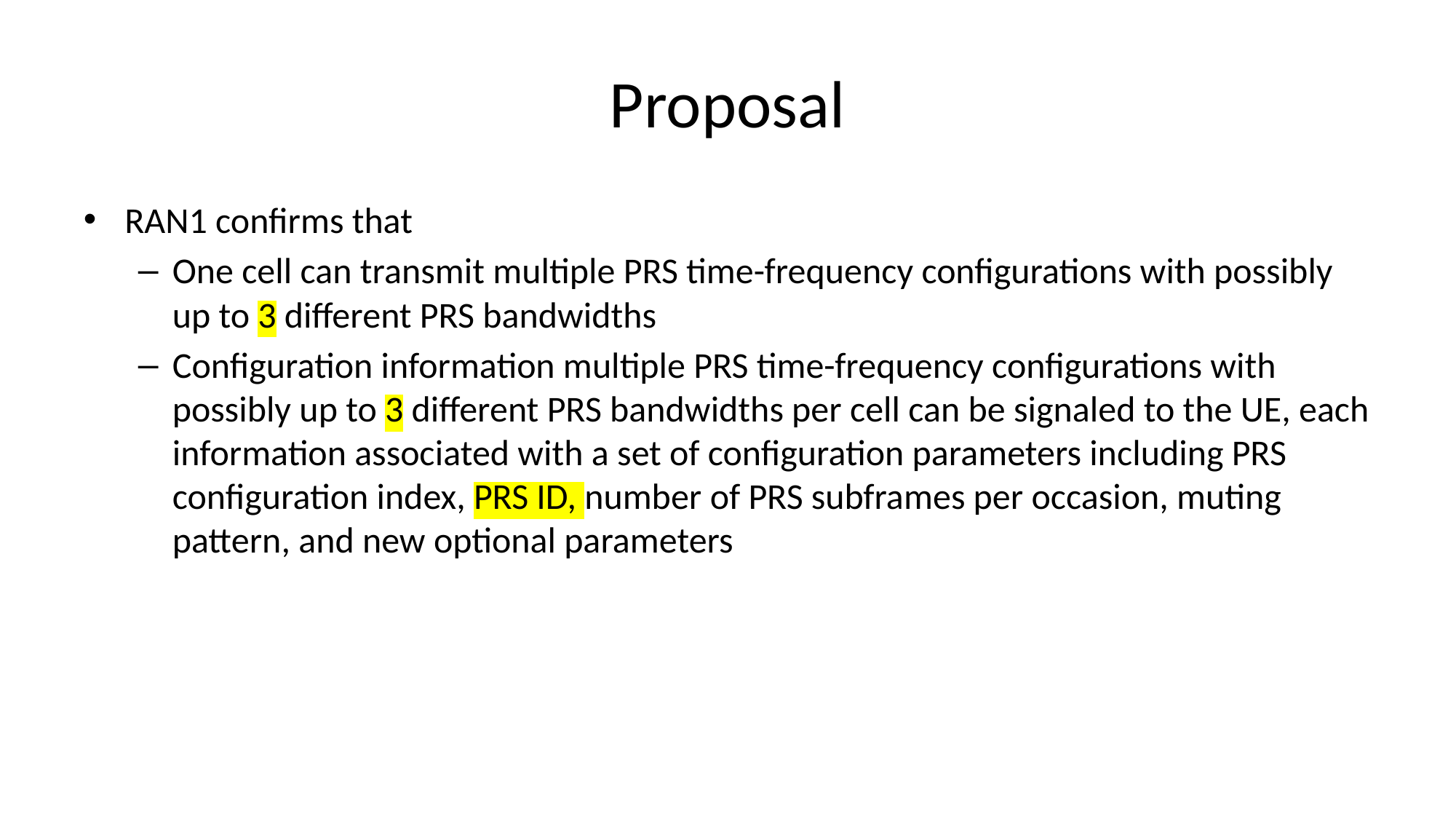

# Proposal
RAN1 confirms that
One cell can transmit multiple PRS time-frequency configurations with possibly up to 3 different PRS bandwidths
Configuration information multiple PRS time-frequency configurations with possibly up to 3 different PRS bandwidths per cell can be signaled to the UE, each information associated with a set of configuration parameters including PRS configuration index, PRS ID, number of PRS subframes per occasion, muting pattern, and new optional parameters